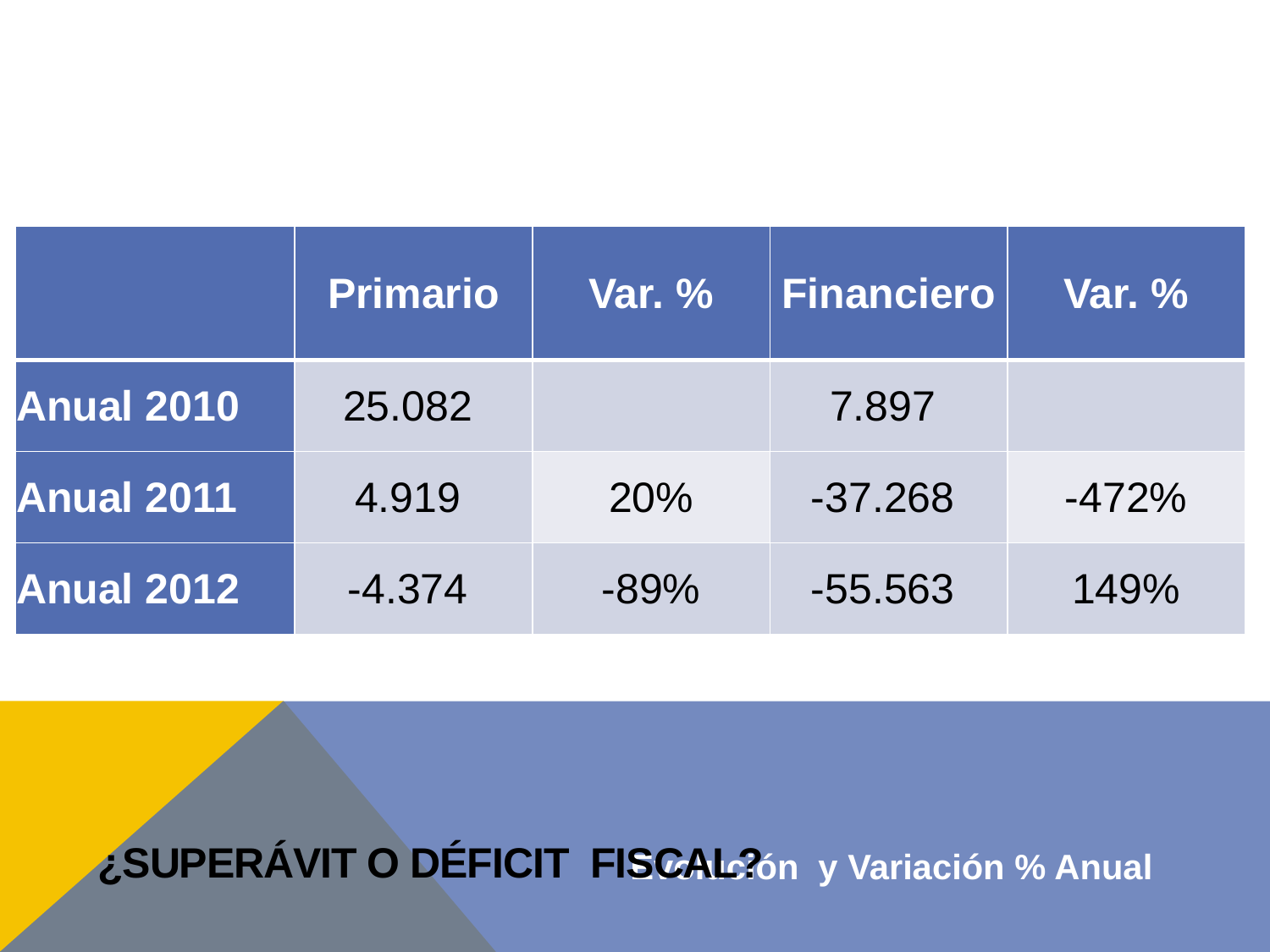

|  | Primario | Var. % | Financiero | Var. % |
| --- | --- | --- | --- | --- |
| Anual 2010 | 25.082 |  | 7.897 |  |
| Anual 2011 | 4.919 | 20% | -37.268 | -472% |
| Anual 2012 | -4.374 | -89% | -55.563 | 149% |
# ¿Superávit o déficit  fiscal?
Evolución  y Variación % Anual